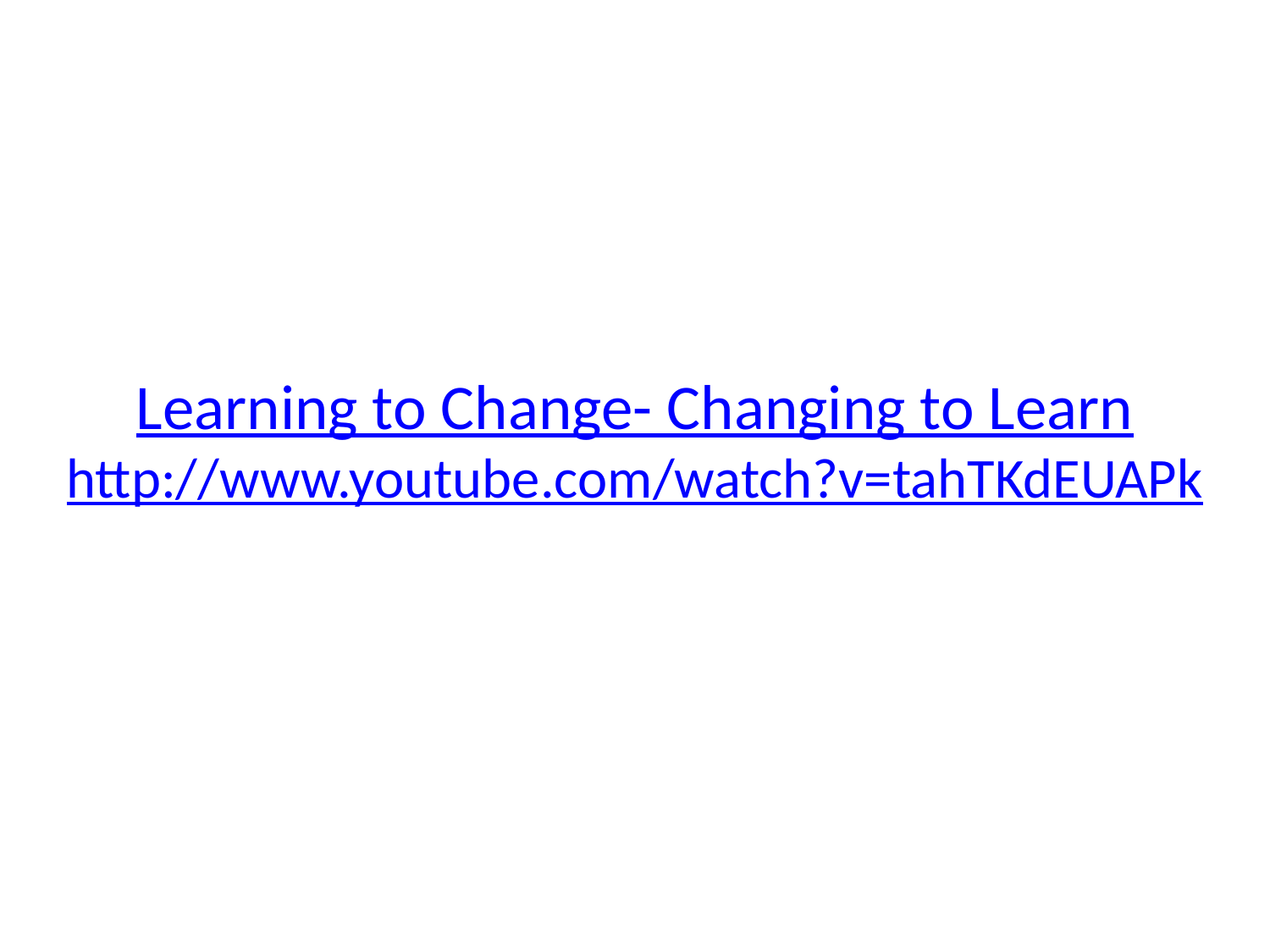

Learning to Change- Changing to Learn
 http://www.youtube.com/watch?v=tahTKdEUAPk